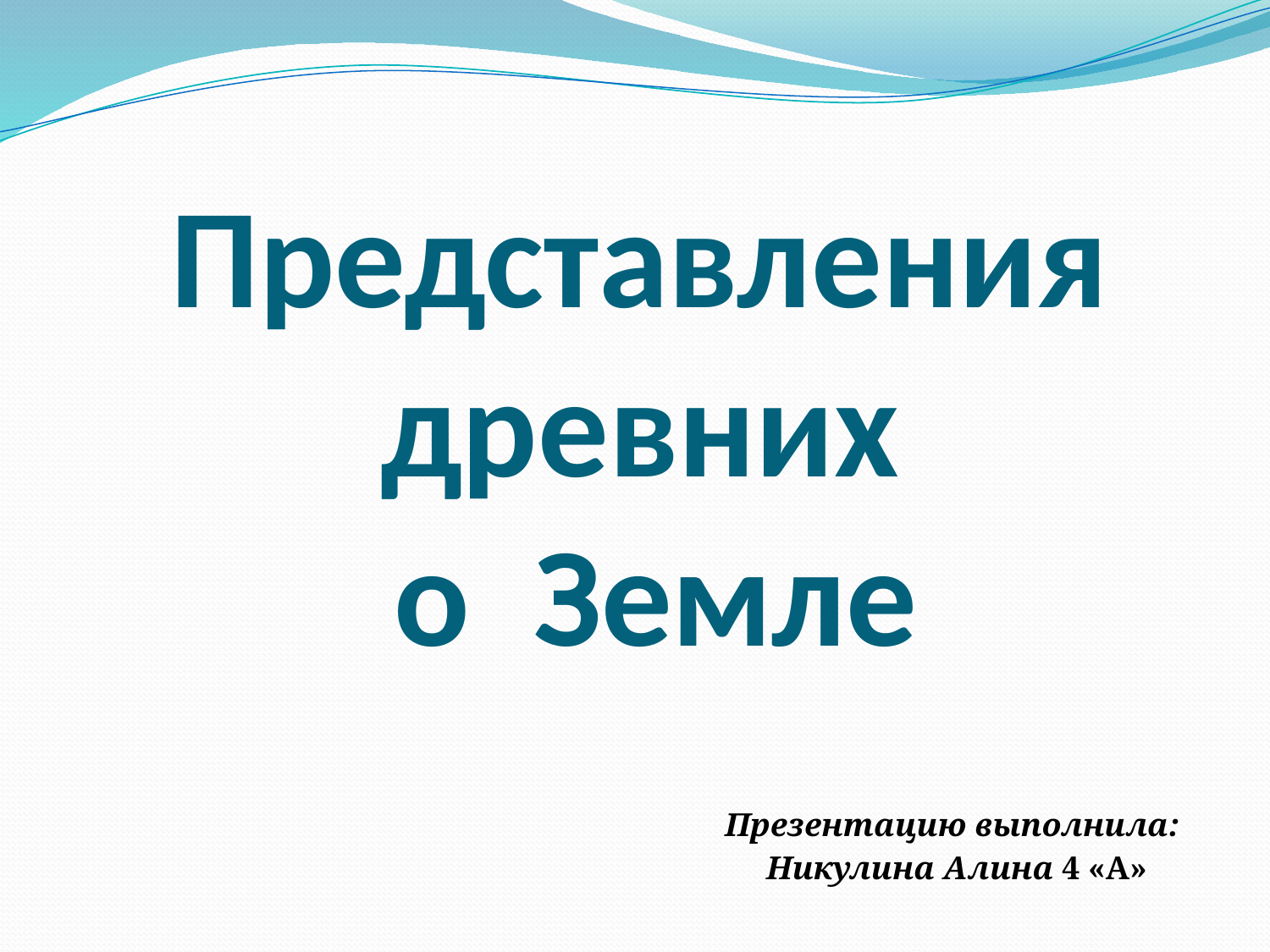

# Представления древних о  Земле
Презентацию выполнила:
 Никулина Алина 4 «А»